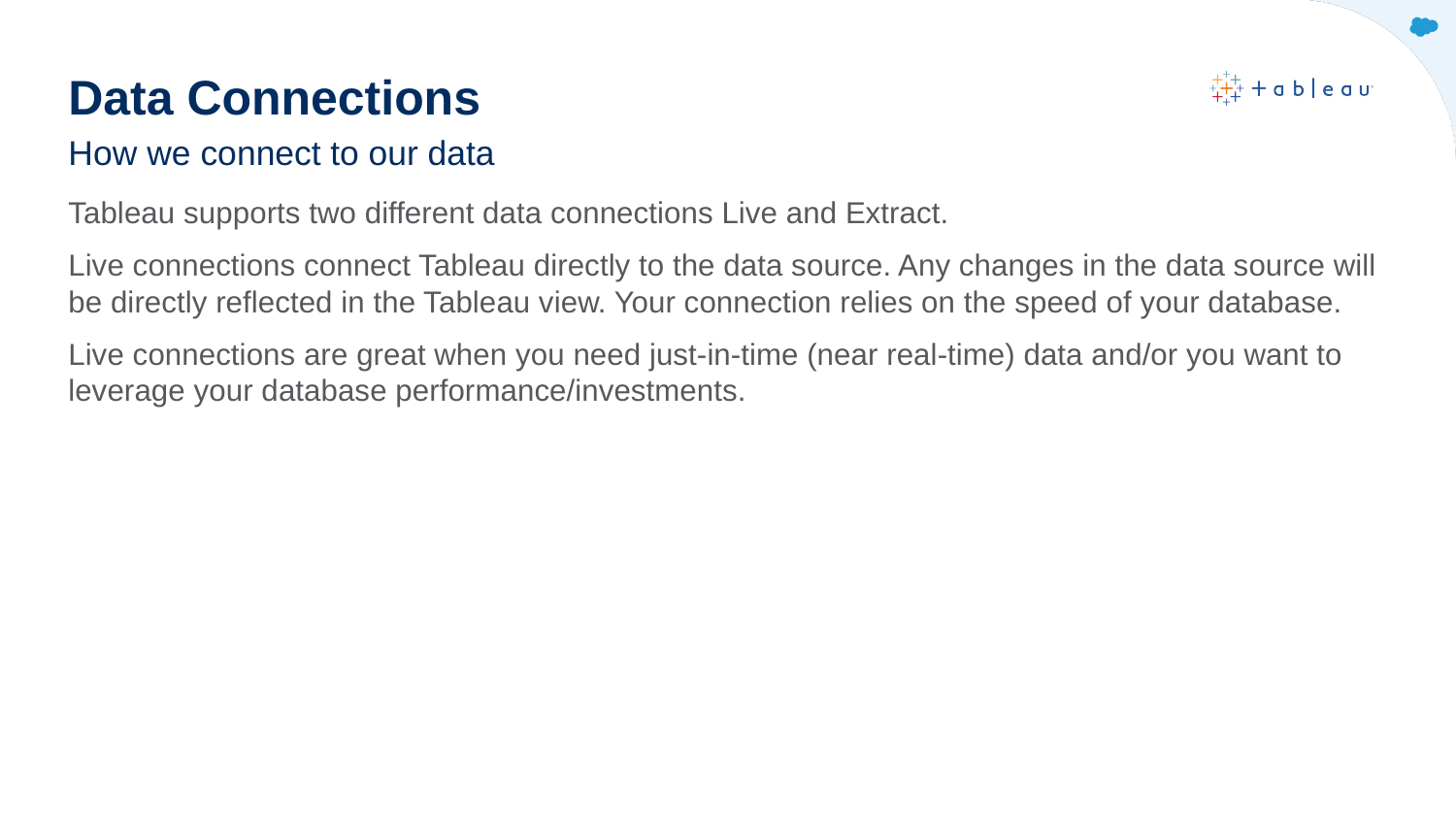

# Data Connections
How we connect to our data
Tableau supports two different data connections Live and Extract.
Live connections connect Tableau directly to the data source. Any changes in the data source will be directly reflected in the Tableau view. Your connection relies on the speed of your database.
Live connections are great when you need just-in-time (near real-time) data and/or you want to leverage your database performance/investments.